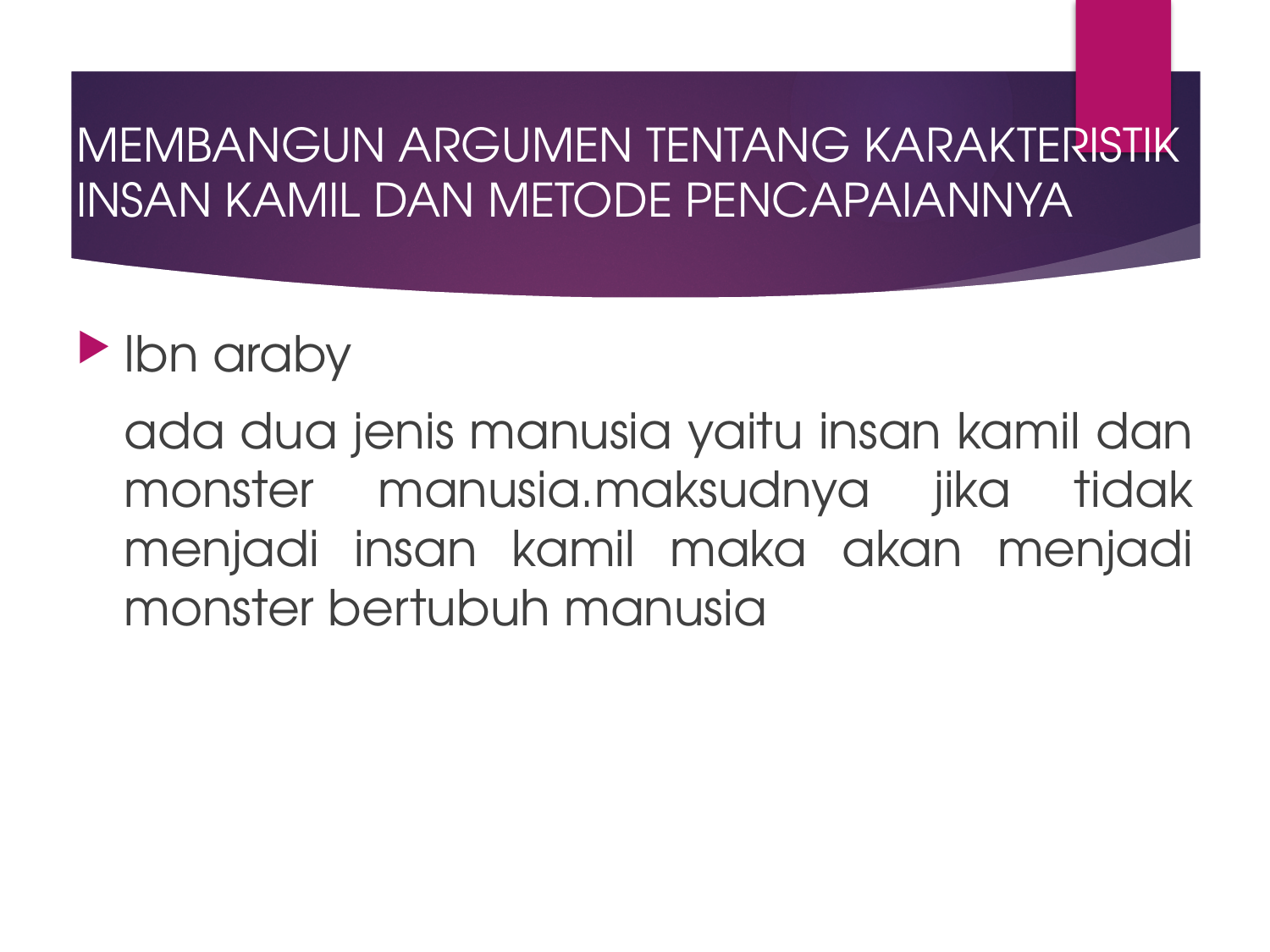

# MEMBANGUN ARGUMEN TENTANG KARAKTERISTIK INSAN KAMIL DAN METODE PENCAPAIANNYA
Ibn araby
	ada dua jenis manusia yaitu insan kamil dan monster manusia.maksudnya jika tidak menjadi insan kamil maka akan menjadi monster bertubuh manusia